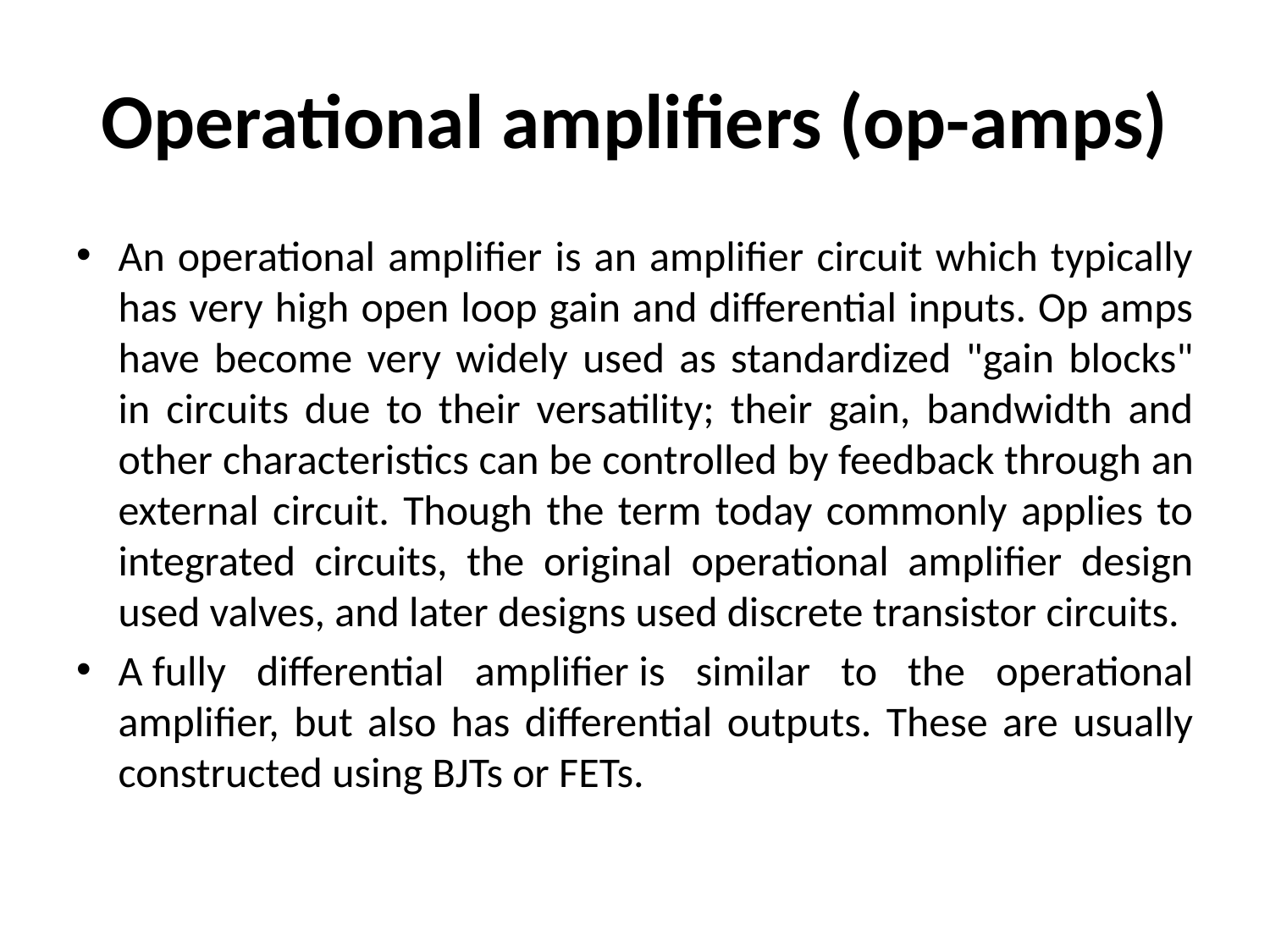

# Operational amplifiers (op-amps)
An operational amplifier is an amplifier circuit which typically has very high open loop gain and differential inputs. Op amps have become very widely used as standardized "gain blocks" in circuits due to their versatility; their gain, bandwidth and other characteristics can be controlled by feedback through an external circuit. Though the term today commonly applies to integrated circuits, the original operational amplifier design used valves, and later designs used discrete transistor circuits.
A fully differential amplifier is similar to the operational amplifier, but also has differential outputs. These are usually constructed using BJTs or FETs.